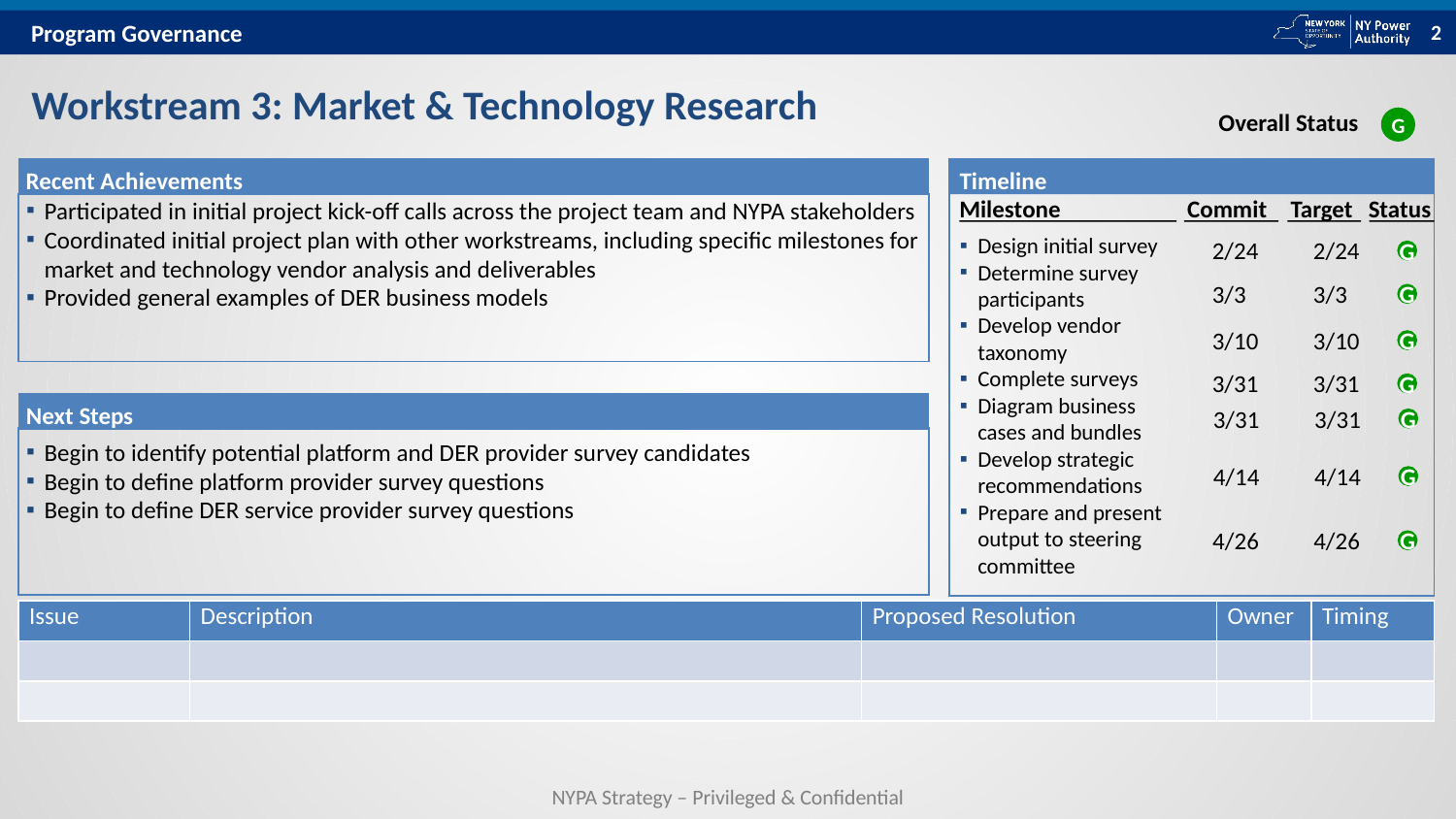

Program Governance
# Workstream 3: Market & Technology Research
Overall Status
G

Recent Achievements
Timeline
Commit
Target
Status

Participated in initial project kick-off calls across the project team and NYPA stakeholders
Coordinated initial project plan with other workstreams, including specific milestones for market and technology vendor analysis and deliverables
Provided general examples of DER business models
Milestone

Design initial survey
Determine survey participants
Develop vendor taxonomy
Complete surveys
Diagram business cases and bundles
Develop strategic recommendations
Prepare and present output to steering committee

2/24
2/24
G
3/3
3/3
G
3/10
3/10
G
3/31
3/31
G

Next Steps
3/31
3/31
G

Begin to identify potential platform and DER provider survey candidates
Begin to define platform provider survey questions
Begin to define DER service provider survey questions
4/14
4/14
G
4/26
4/26
G
| Issue | Description | Proposed Resolution | Owner | Timing |
| --- | --- | --- | --- | --- |
|  |  |  |  |  |
|  |  |  |  |  |